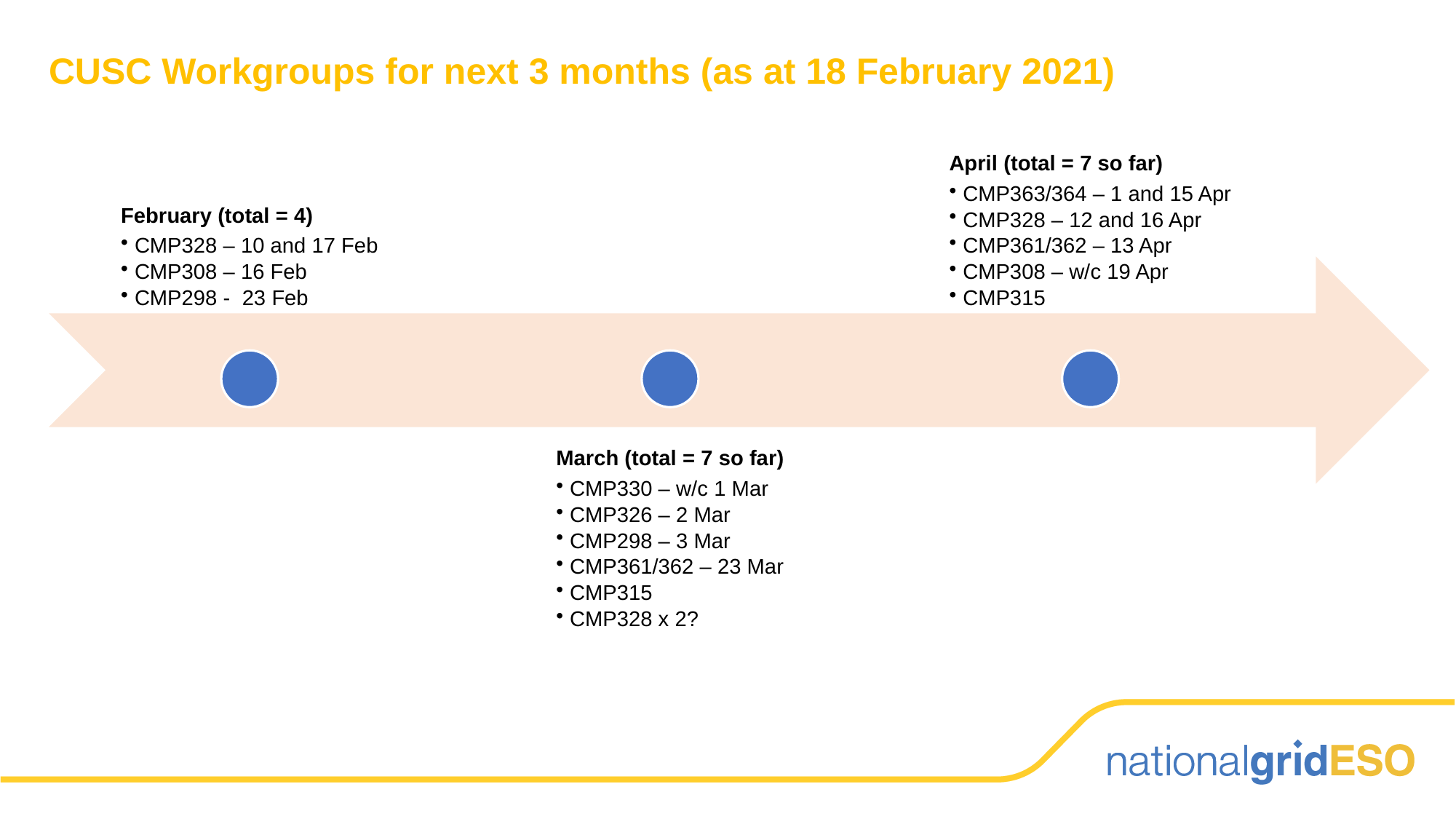

CUSC Workgroups for next 3 months (as at 18 February 2021)
February (total = 4)
CMP328 – 10 and 17 Feb
CMP308 – 16 Feb
CMP298 -  23 Feb
March (total = 7 so far)
CMP330 – w/c 1 Mar
CMP326 – 2 Mar
CMP298 – 3 Mar
CMP361/362 – 23 Mar
CMP315
CMP328 x 2?
April (total = 7 so far)
CMP363/364 – 1 and 15 Apr
CMP328 – 12 and 16 Apr
CMP361/362 – 13 Apr
CMP308 – w/c 19 Apr
CMP315